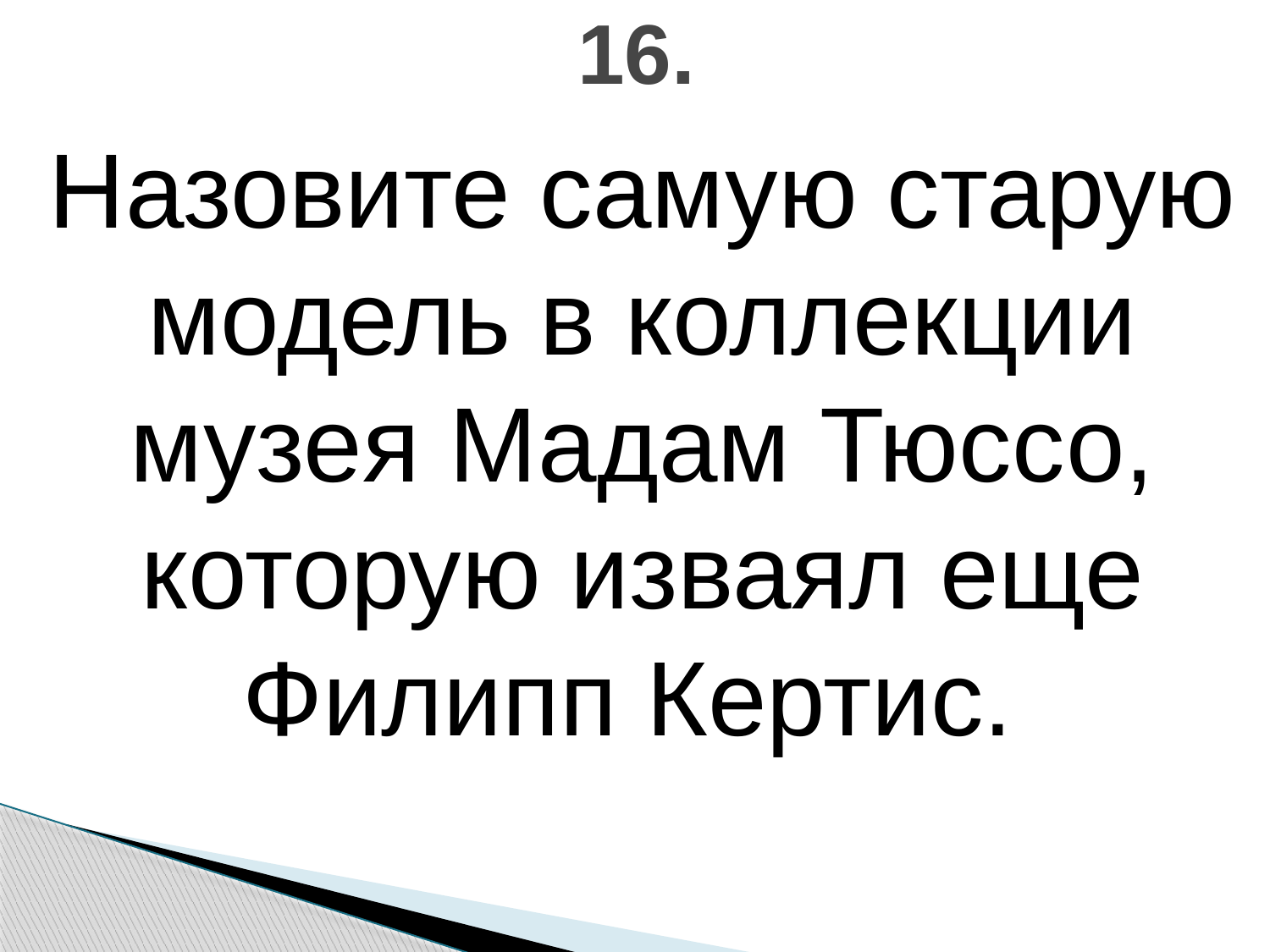

# 16.
Назовите самую старую модель в коллекции музея Мадам Тюссо, которую изваял еще Филипп Кертис.